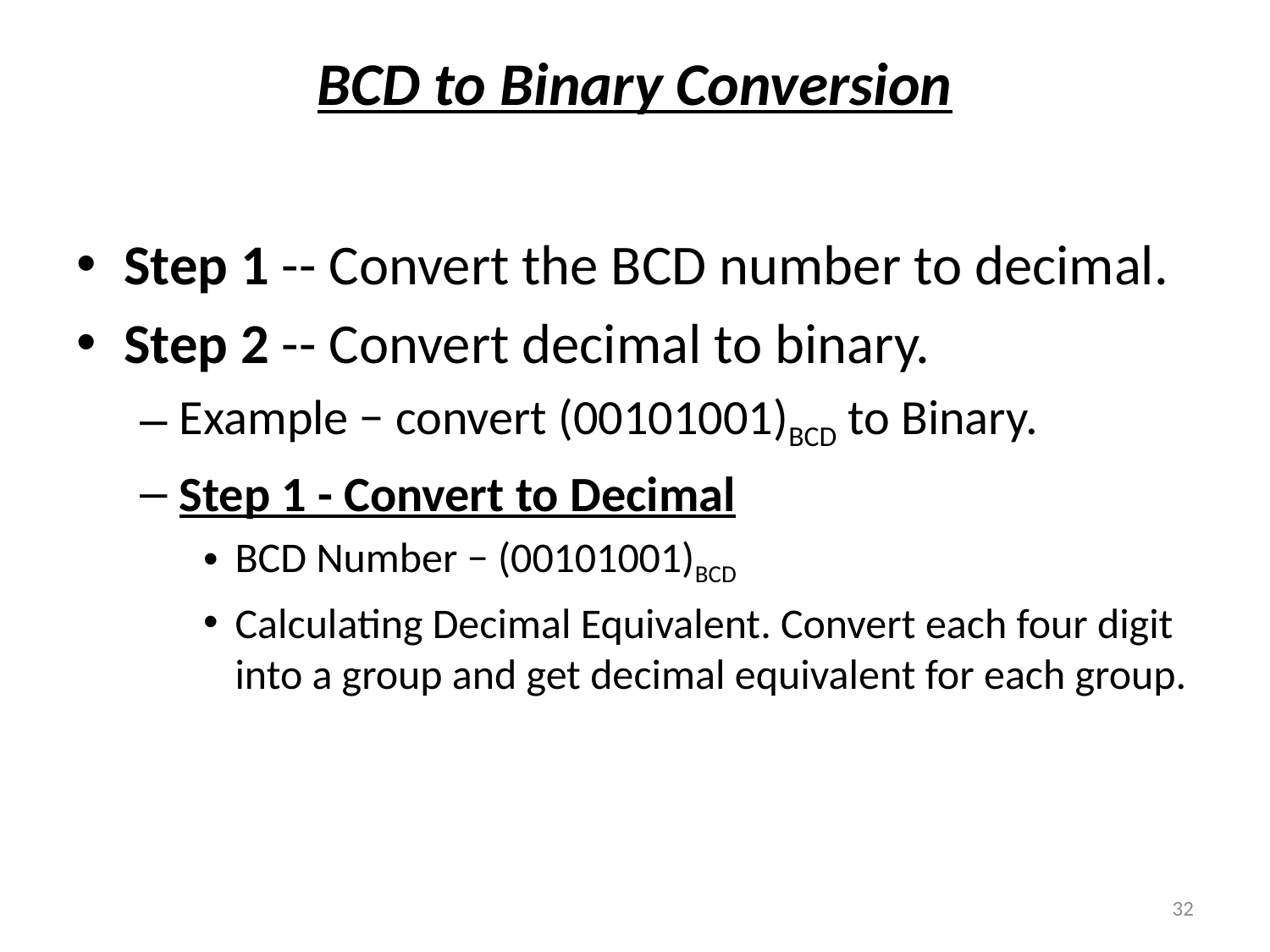

# BCD to Binary Conversion
Step 1 -- Convert the BCD number to decimal.
Step 2 -- Convert decimal to binary.
Example − convert (00101001)BCD to Binary.
Step 1 - Convert to Decimal
BCD Number − (00101001)BCD
Calculating Decimal Equivalent. Convert each four digit into a group and get decimal equivalent for each group.

32